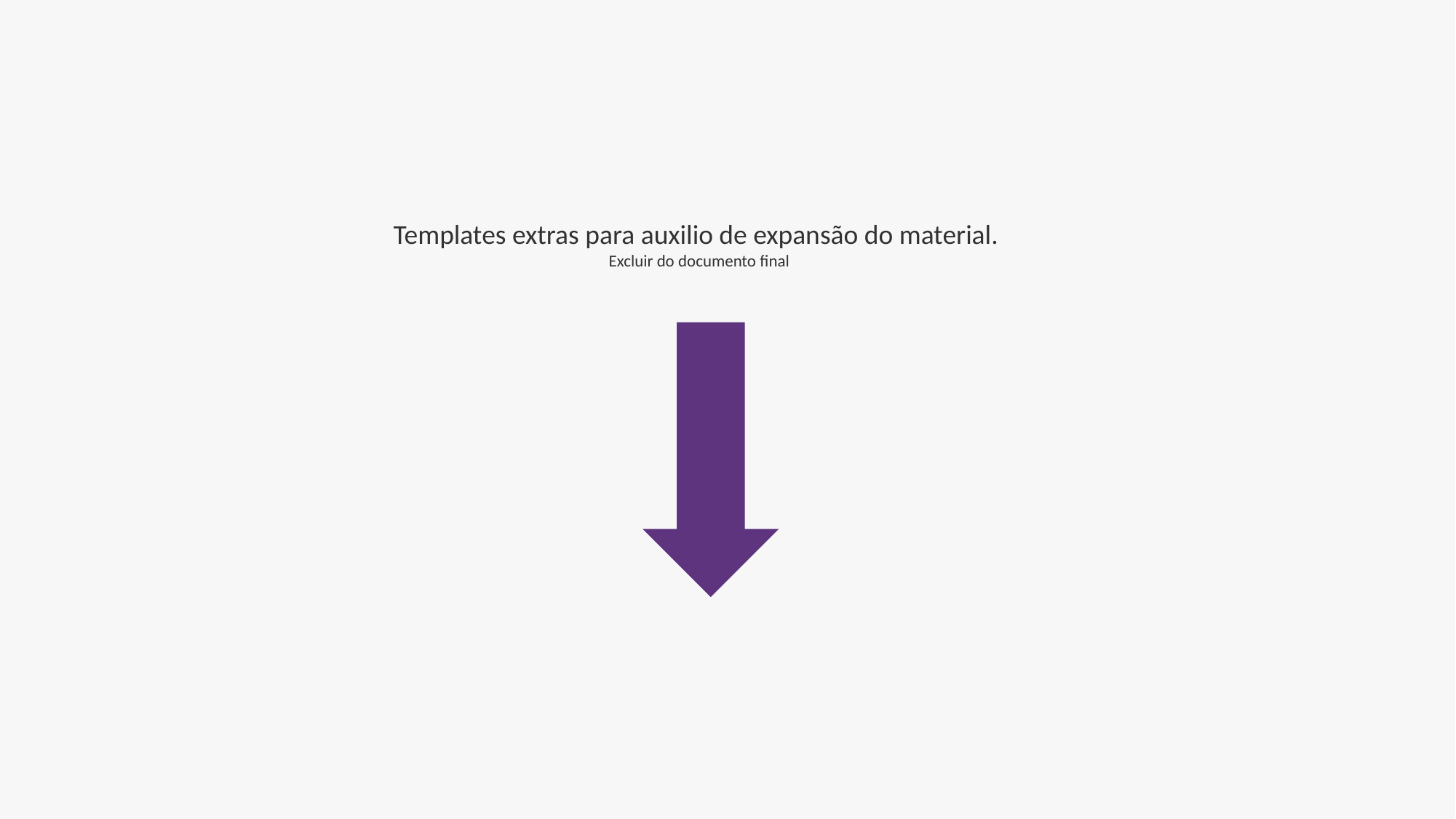

Templates extras para auxilio de expansão do material.
Excluir do documento final